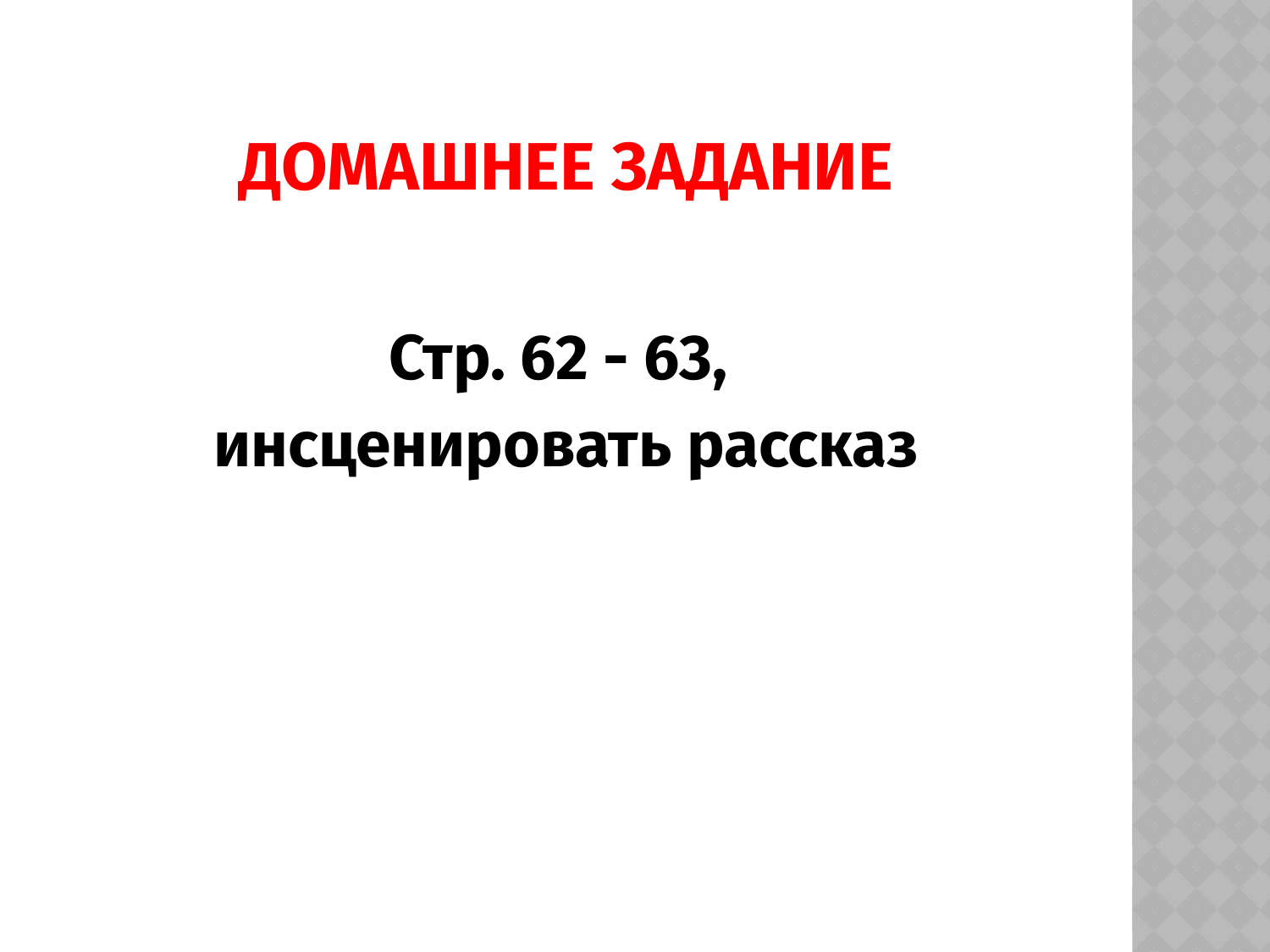

# Домашнее задание

Стр. 62 - 63,
инсценировать рассказ